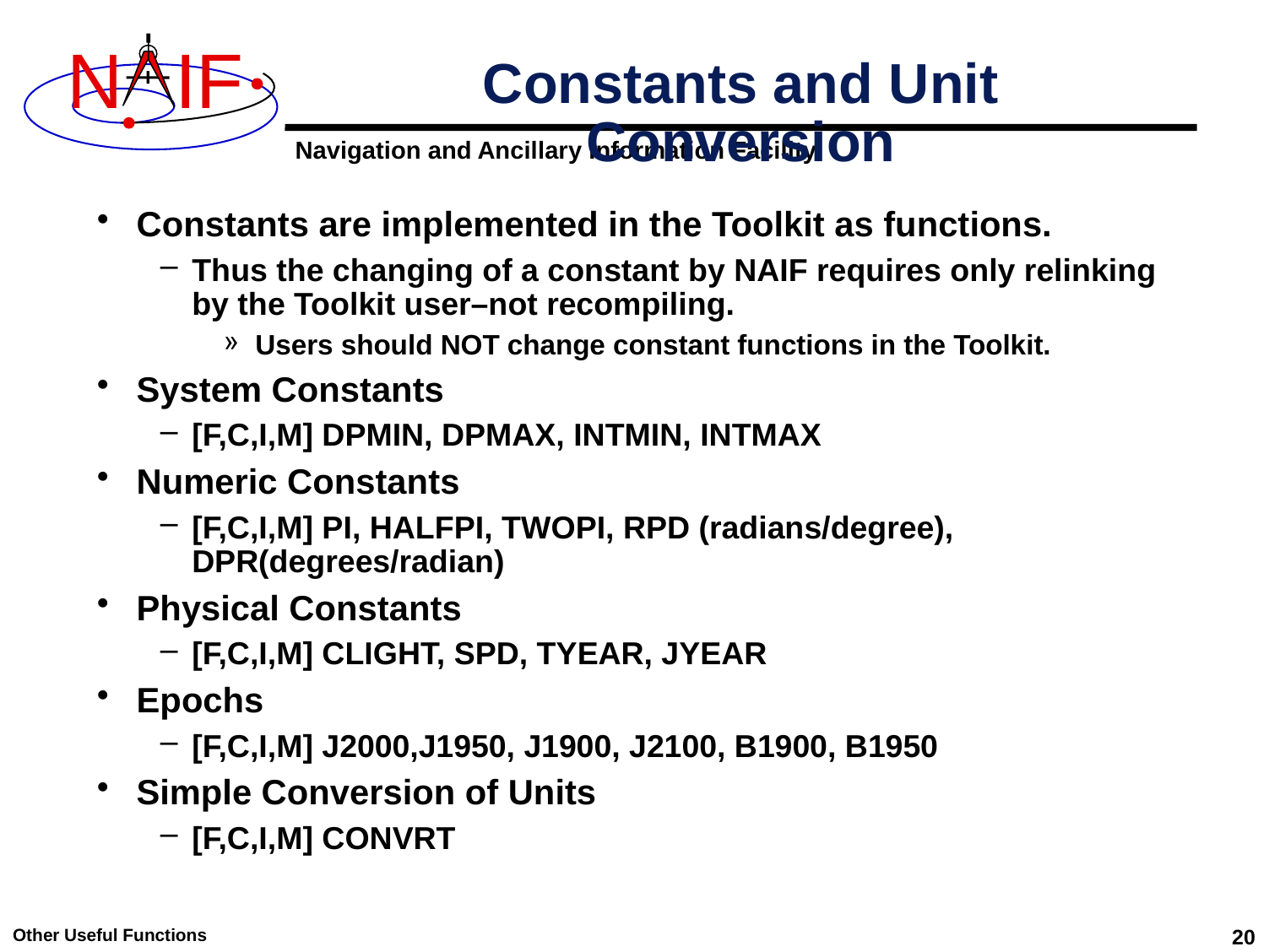

# Constants and Unit Conversion
Constants are implemented in the Toolkit as functions.
Thus the changing of a constant by NAIF requires only relinking by the Toolkit user–not recompiling.
Users should NOT change constant functions in the Toolkit.
System Constants
[F,C,I,M] DPMIN, DPMAX, INTMIN, INTMAX
Numeric Constants
[F,C,I,M] PI, HALFPI, TWOPI, RPD (radians/degree), DPR(degrees/radian)
Physical Constants
[F,C,I,M] CLIGHT, SPD, TYEAR, JYEAR
Epochs
[F,C,I,M] J2000,J1950, J1900, J2100, B1900, B1950
Simple Conversion of Units
[F,C,I,M] CONVRT
Other Useful Functions
20